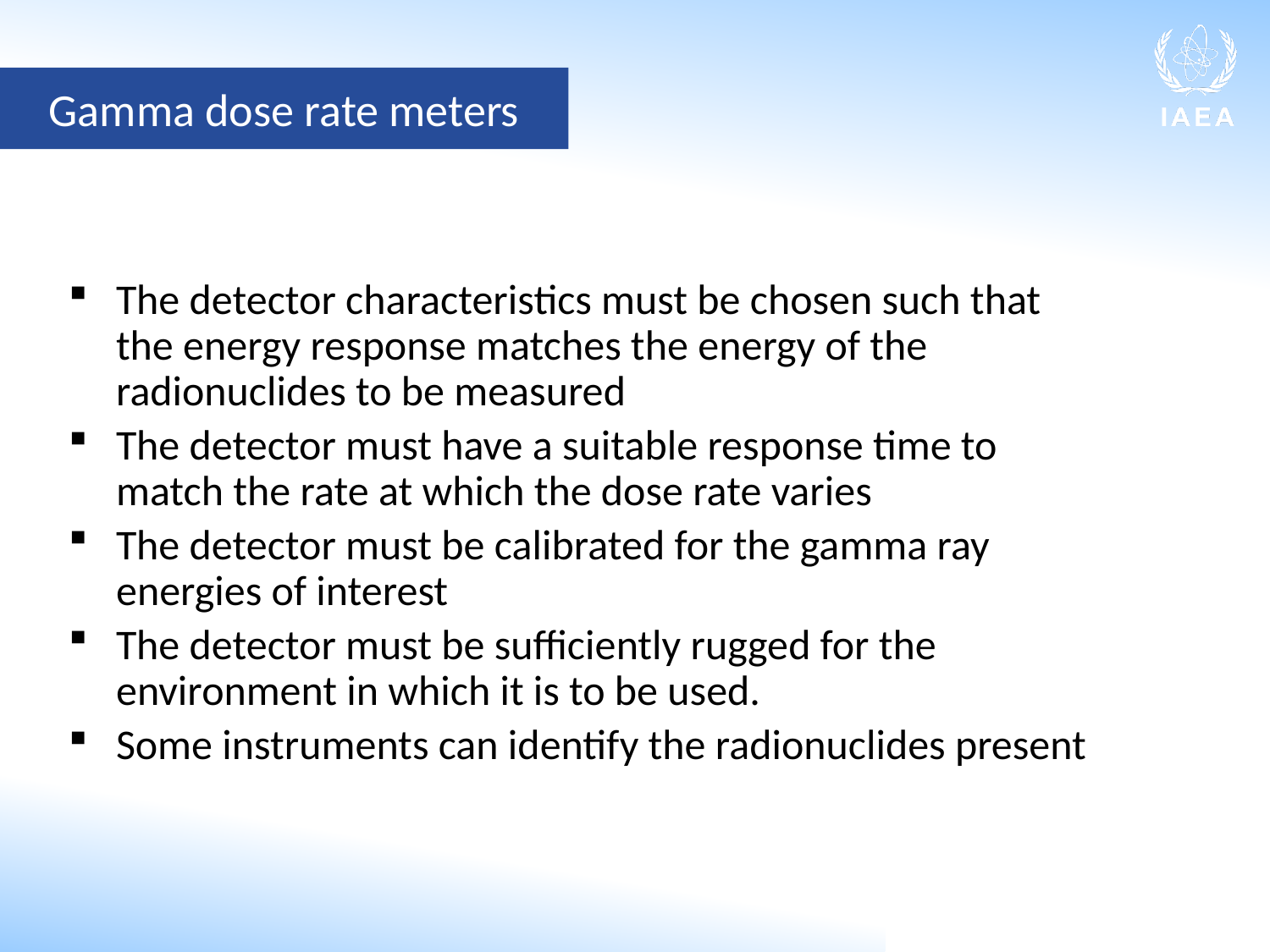

Gamma dose rate meters

The detector characteristics must be chosen such that the energy response matches the energy of the radionuclides to be measured
The detector must have a suitable response time to match the rate at which the dose rate varies
The detector must be calibrated for the gamma ray energies of interest
The detector must be sufficiently rugged for the environment in which it is to be used.
Some instruments can identify the radionuclides present